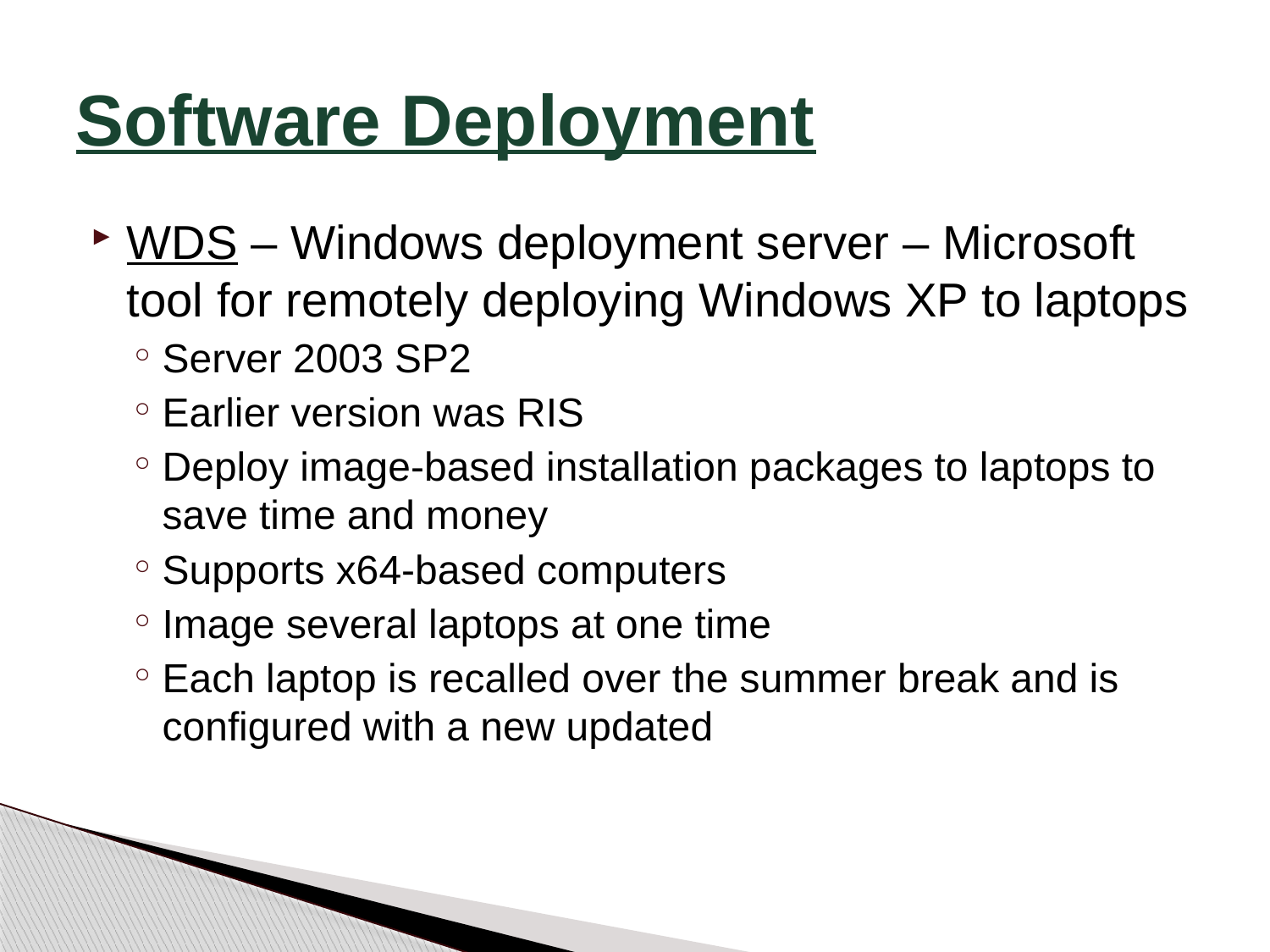

# Software Deployment
WDS – Windows deployment server – Microsoft tool for remotely deploying Windows XP to laptops
Server 2003 SP2
Earlier version was RIS
Deploy image-based installation packages to laptops to save time and money
Supports x64-based computers
Image several laptops at one time
Each laptop is recalled over the summer break and is configured with a new updated